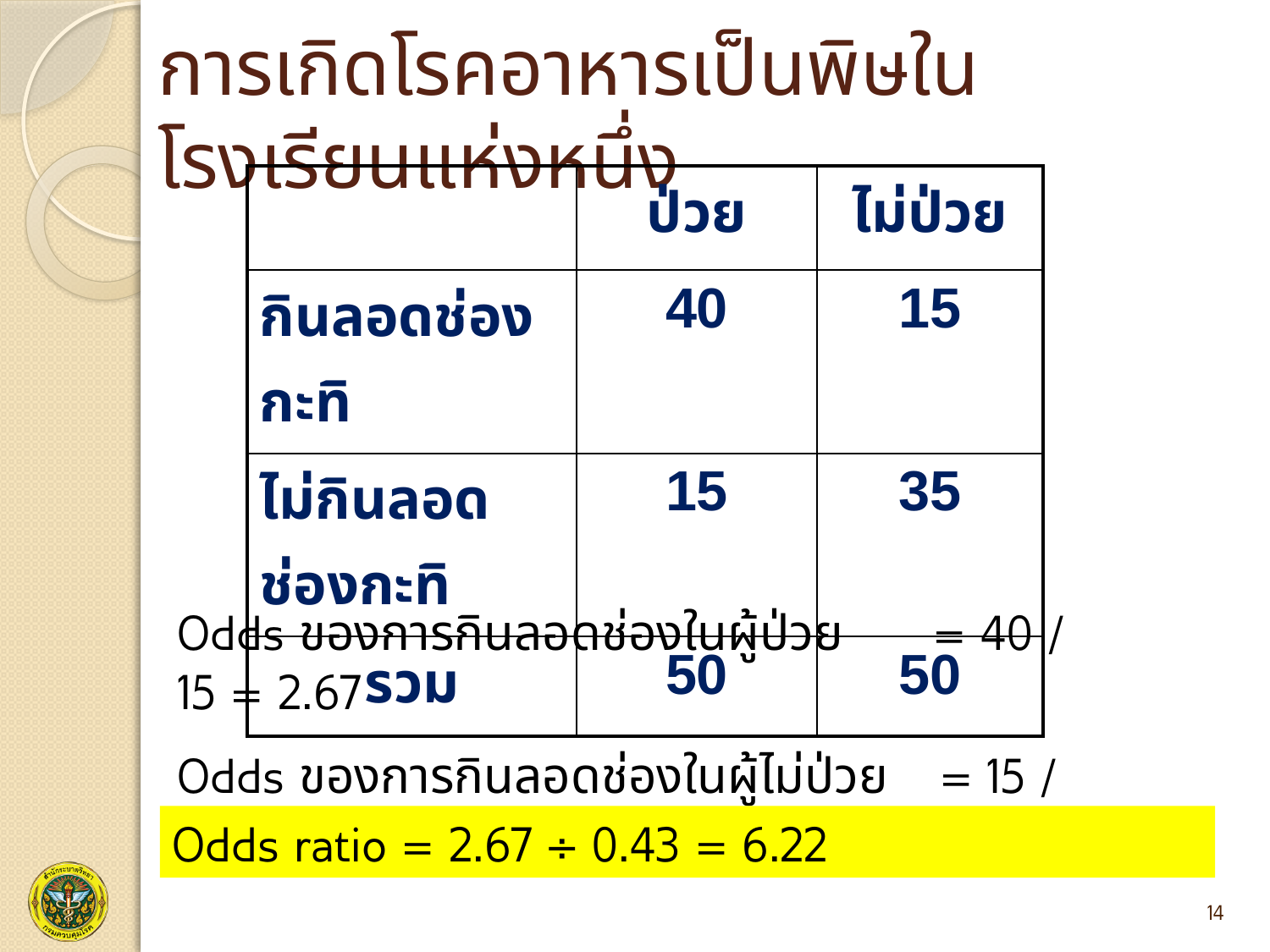

# การเกิดโรคอาหารเป็นพิษในโรงเรียนแห่งหนึ่ง
|  | ป่วย | ไม่ป่วย |
| --- | --- | --- |
| กินลอดช่องกะทิ | 40 | 15 |
| ไม่กินลอดช่องกะทิ | 15 | 35 |
| รวม | 50 | 50 |
Odds ของการกินลอดช่องในผู้ป่วย       = 40 / 15 = 2.67
Odds ของการกินลอดช่องในผู้ไม่ป่วย    = 15 / 35 = 0.43
Odds ratio = 2.67 ÷ 0.43 = 6.22
14